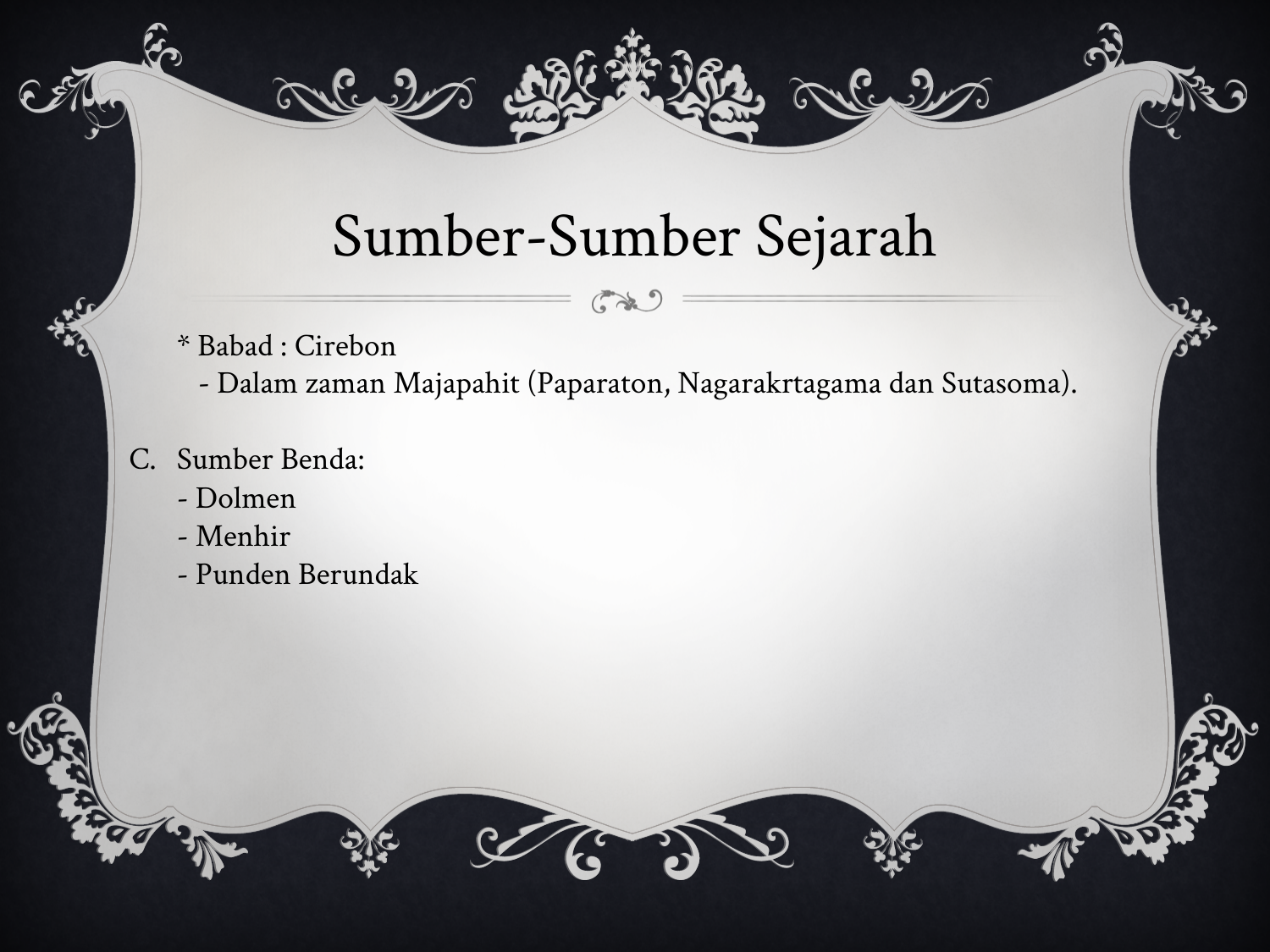

# Sumber-Sumber Sejarah
	* Babad : Cirebon
	   - Dalam zaman Majapahit (Paparaton, Nagarakrtagama dan Sutasoma).

Sumber Benda:
	- Dolmen
	- Menhir
	- Punden Berundak